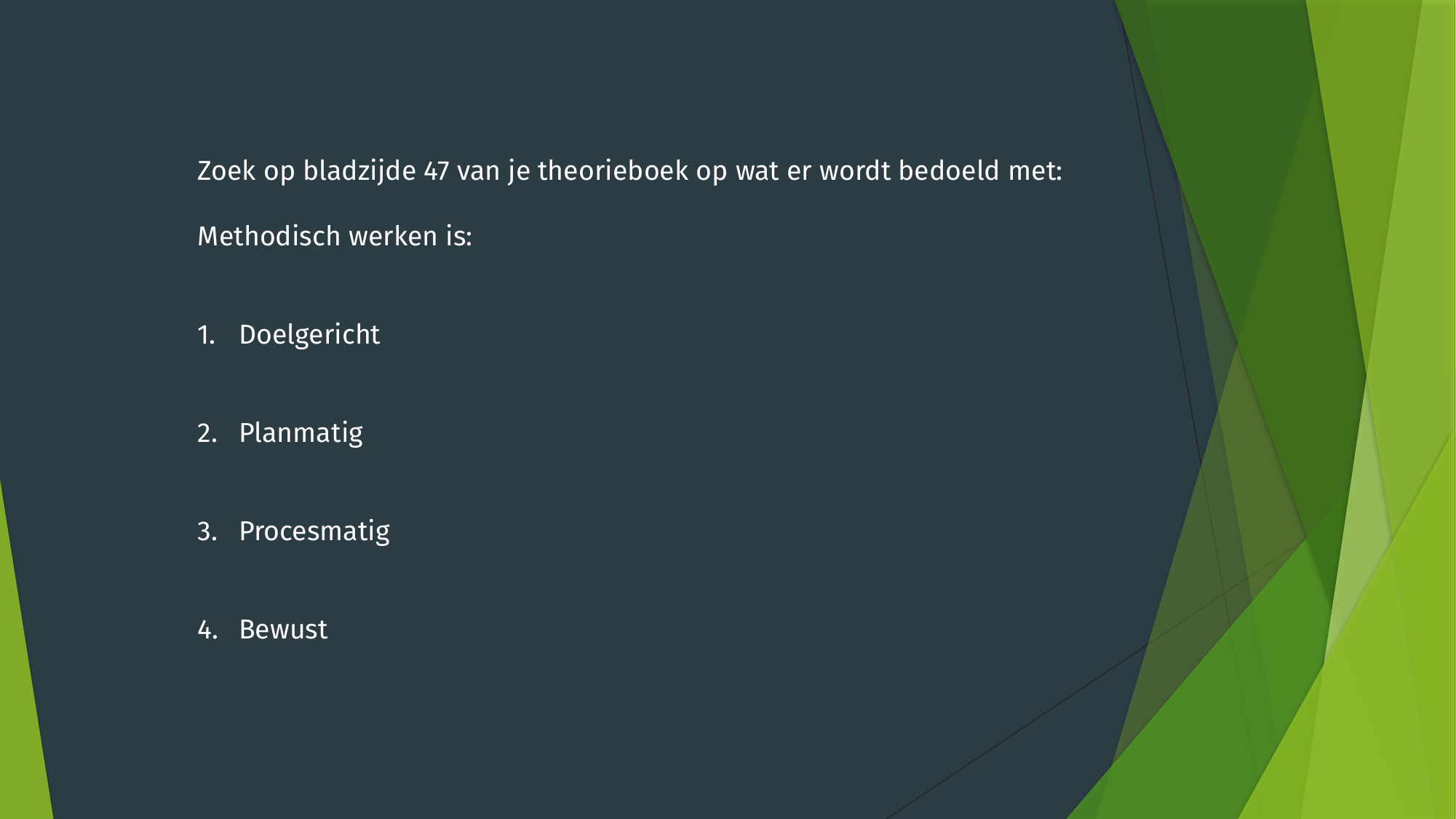

Zoek op bladzijde 47 van je theorieboek op wat er wordt bedoeld met:

Methodisch werken is:

Doelgericht

Planmatig

Procesmatig

Bewust